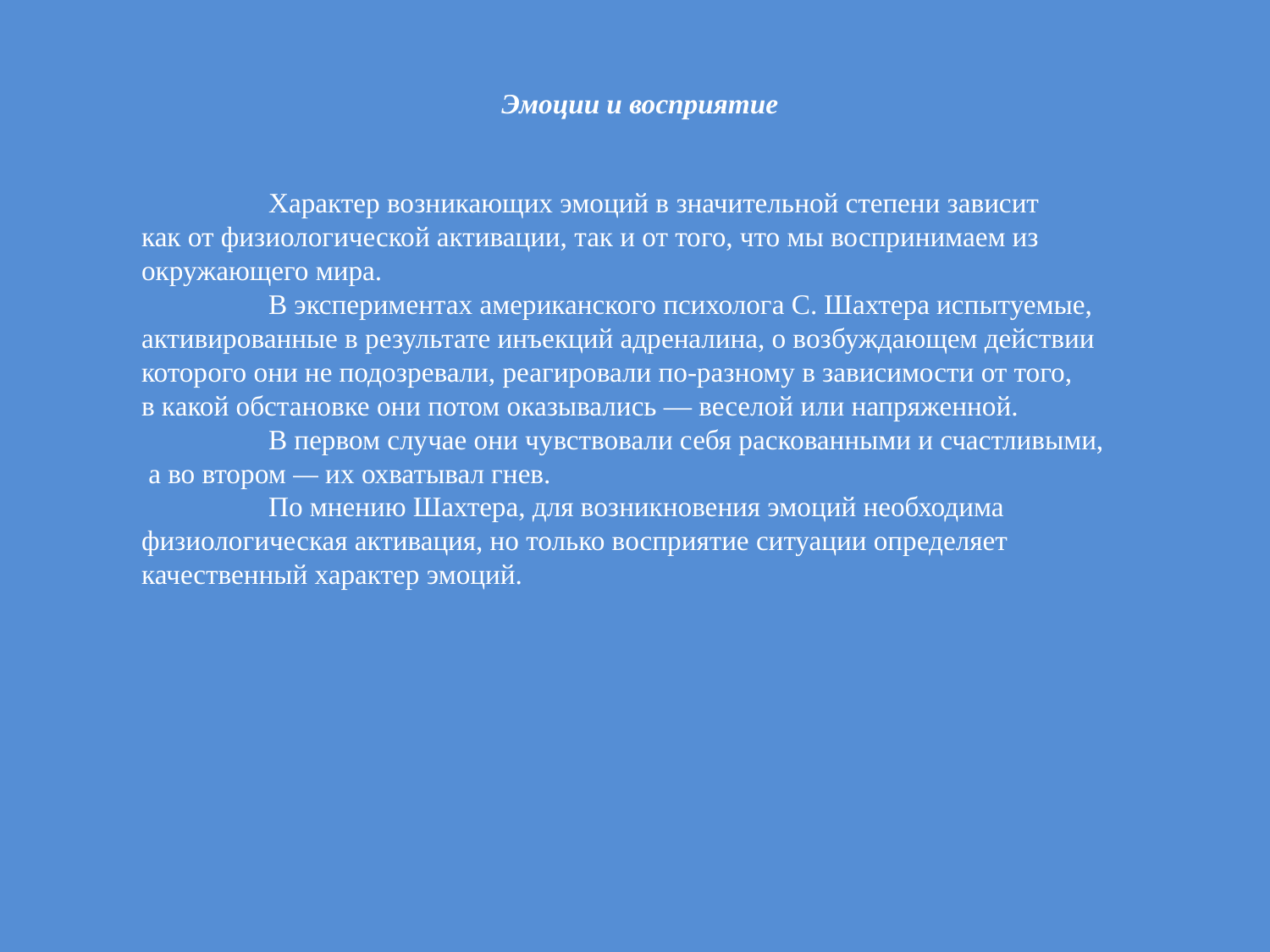

Эмоции и восприятие
	Характер возникающих эмоций в значительной степени зависит
как от физиологической активации, так и от того, что мы воспринимаем из окружающего мира.
	В экспериментах американского психолога С. Шахтера испытуемые, активированные в результате инъекций адреналина, о возбуждающем действии которого они не подозревали, реагировали по-разному в зависимости от того,
в какой обстановке они потом оказывались — веселой или напряженной.
	В первом случае они чувствовали себя раскованными и счастливыми,
 а во втором — их охватывал гнев.
	По мнению Шахтера, для возникновения эмоций необходима физиологическая активация, но только восприятие ситуации определяет качественный характер эмоций.